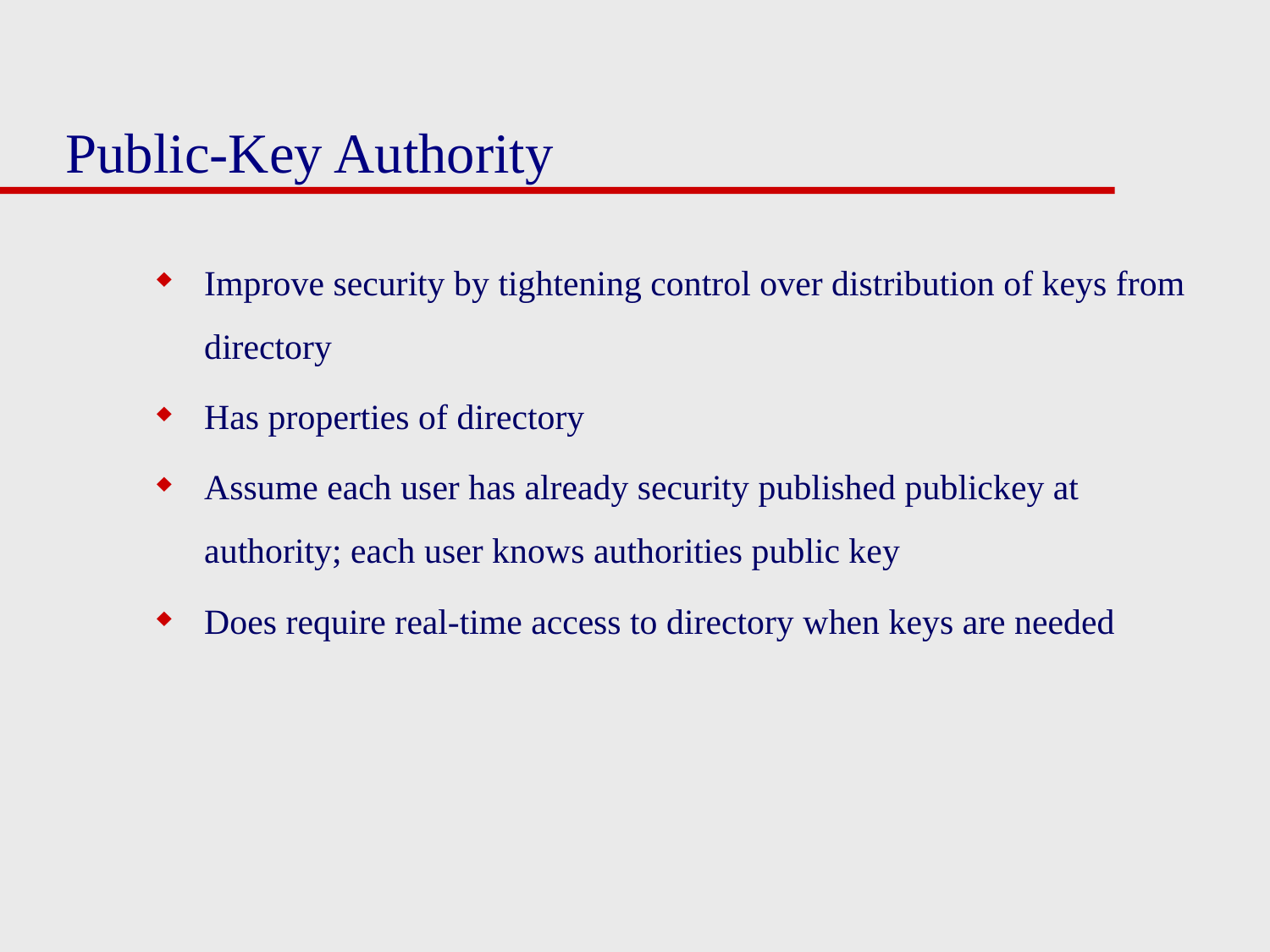

# Public-Key Authority
Improve security by tightening control over distribution of keys from directory
Has properties of directory
Assume each user has already security published publickey at authority; each user knows authorities public key
Does require real-time access to directory when keys are needed